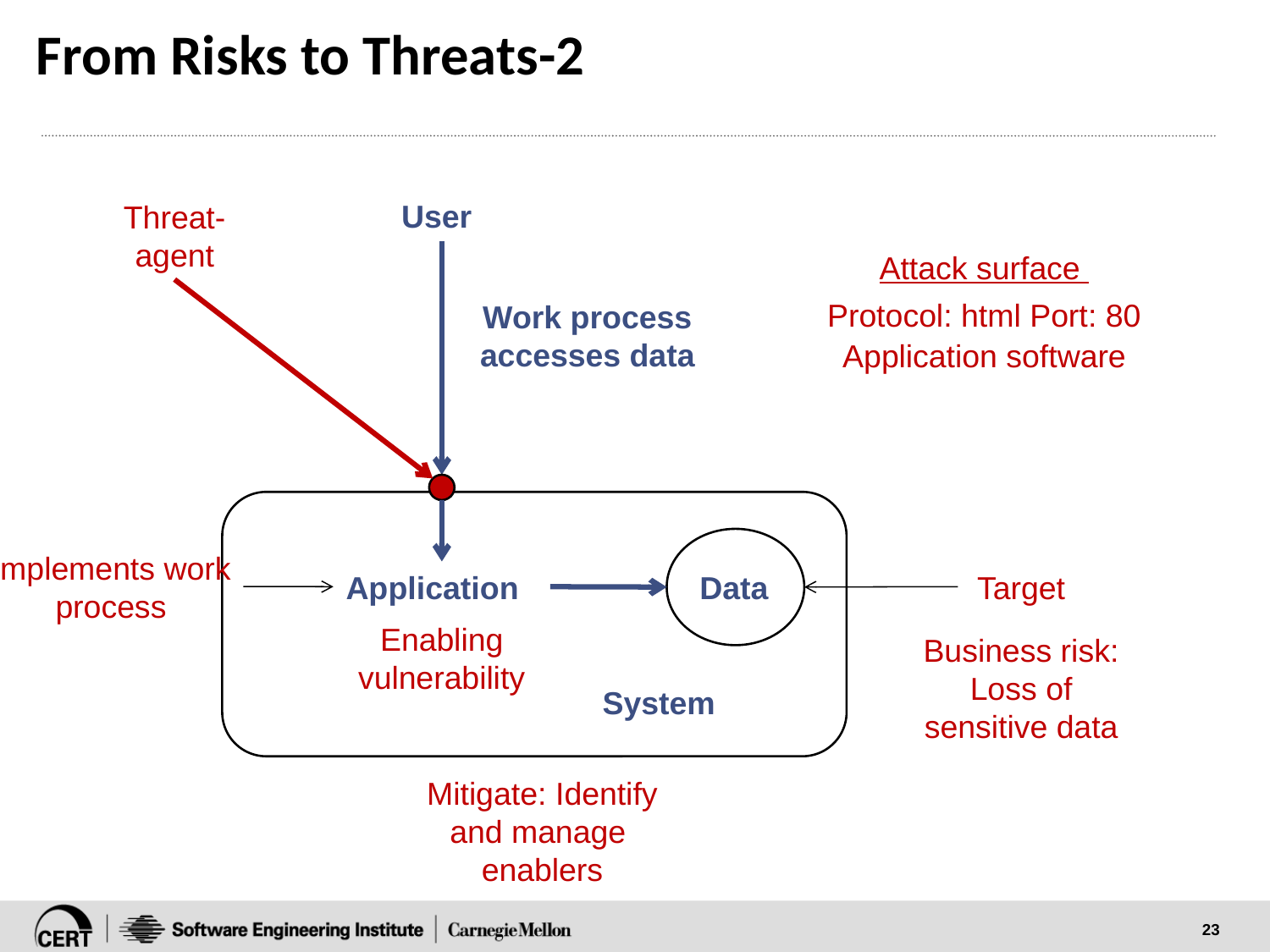

# From Risks to Threats-2
User
Threat-agent
Attack surface
Protocol: html Port: 80
Work process accesses data
Application software

Data
Implements work process
Application
Target
Enabling vulnerability
Business risk: Loss of sensitive data
System
Mitigate: Identify and manage  enablers